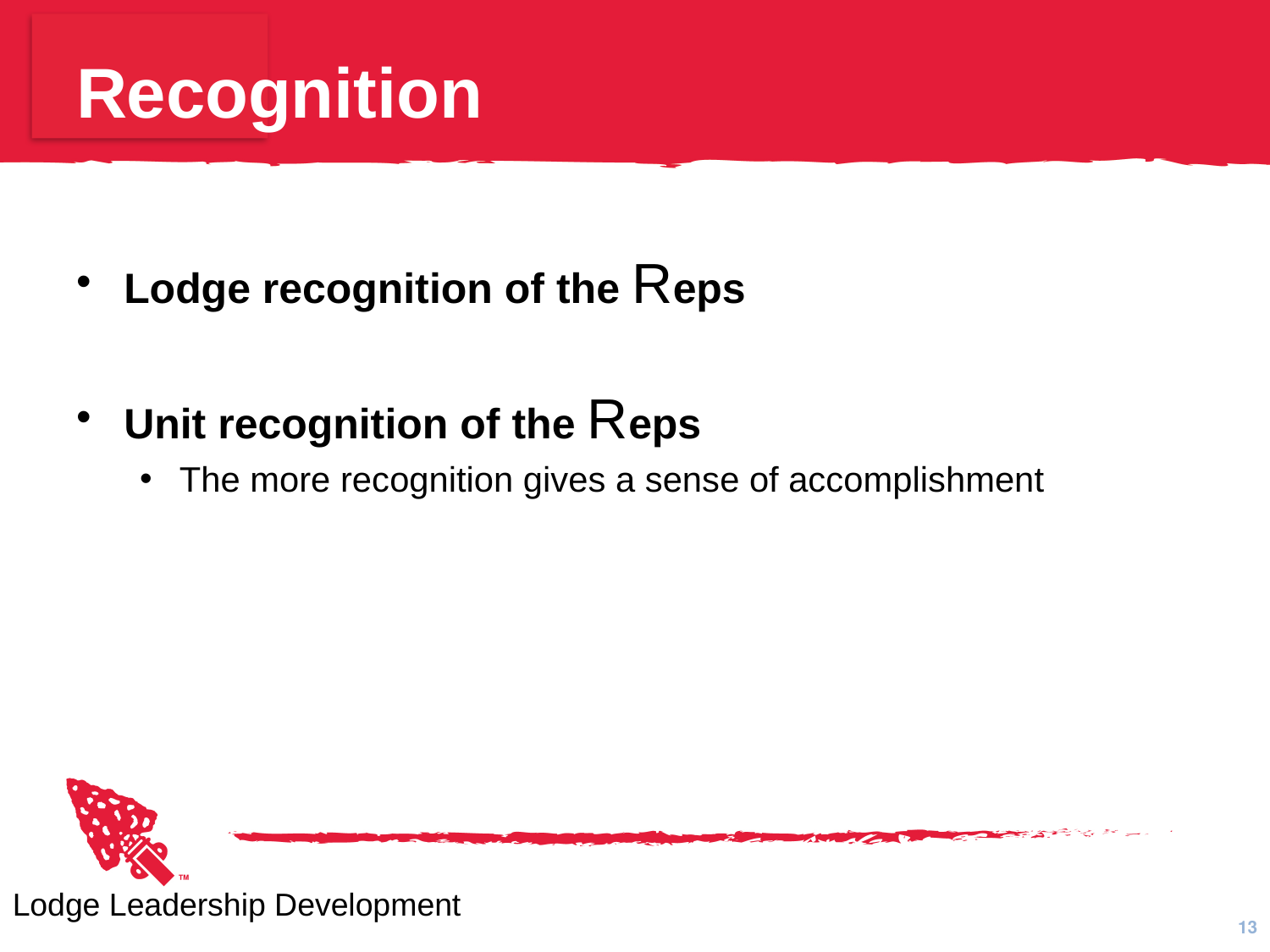

# Recognition
Lodge recognition of the Reps

Unit recognition of the Reps
The more recognition gives a sense of accomplishment
Lodge Leadership Development
13